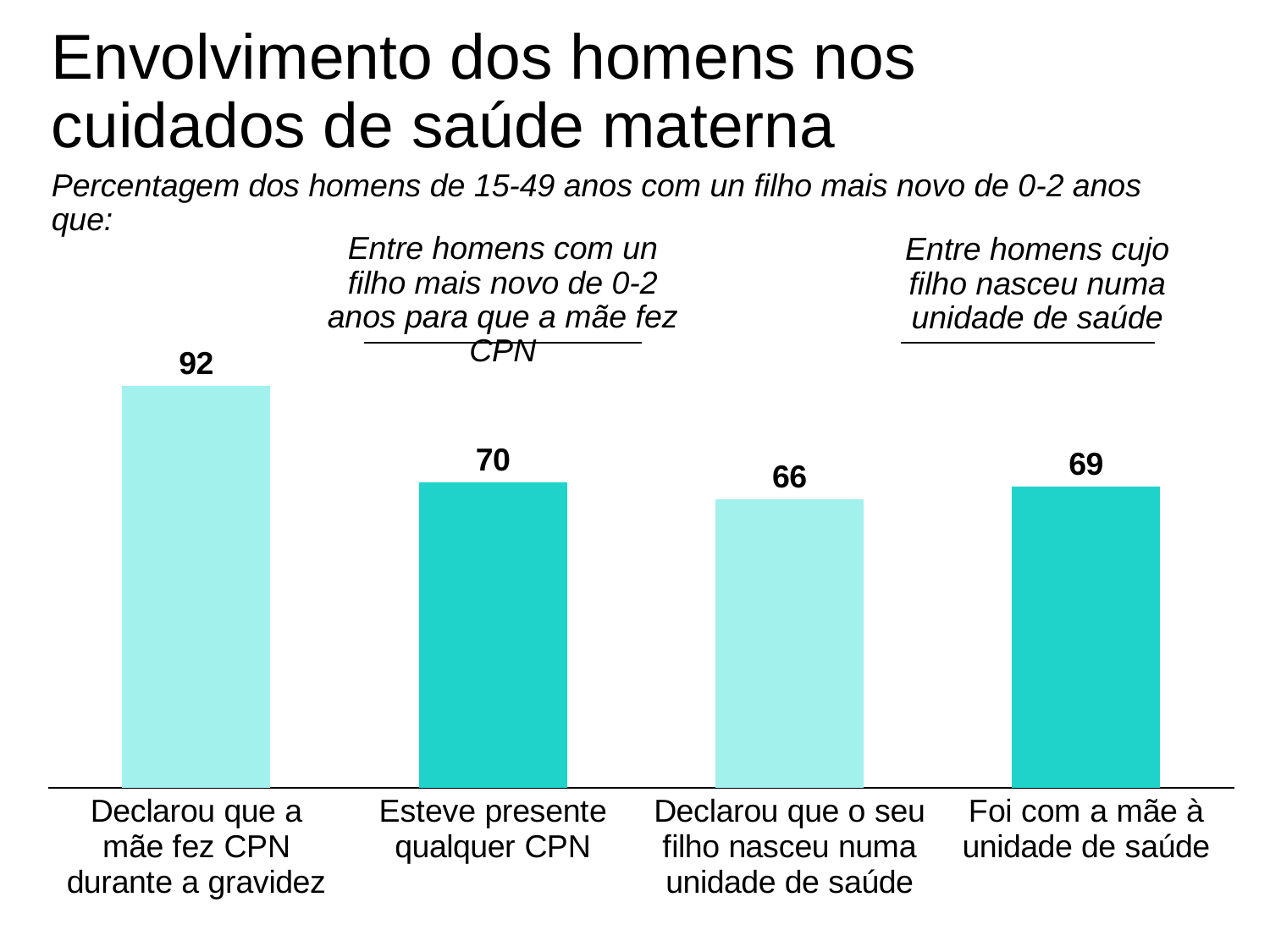

# Envolvimento dos homens nos cuidados de saúde materna
Percentagem dos homens de 15-49 anos com un filho mais novo de 0-2 anos que:
Entre homens com un filho mais novo de 0-2 anos para que a mãe fez CPN
Entre homens cujo filho nasceu numa unidade de saúde

### Chart

| Category | Series 1 |
|---|---|
| Declarou que a mãe fez CPN durante a gravidez | 92.0 |
| Esteve presente qualquer CPN | 70.0 |
| Declarou que o seu filho nasceu numa unidade de saúde | 66.0 |
| Foi com a mãe à unidade de saúde | 69.0 |